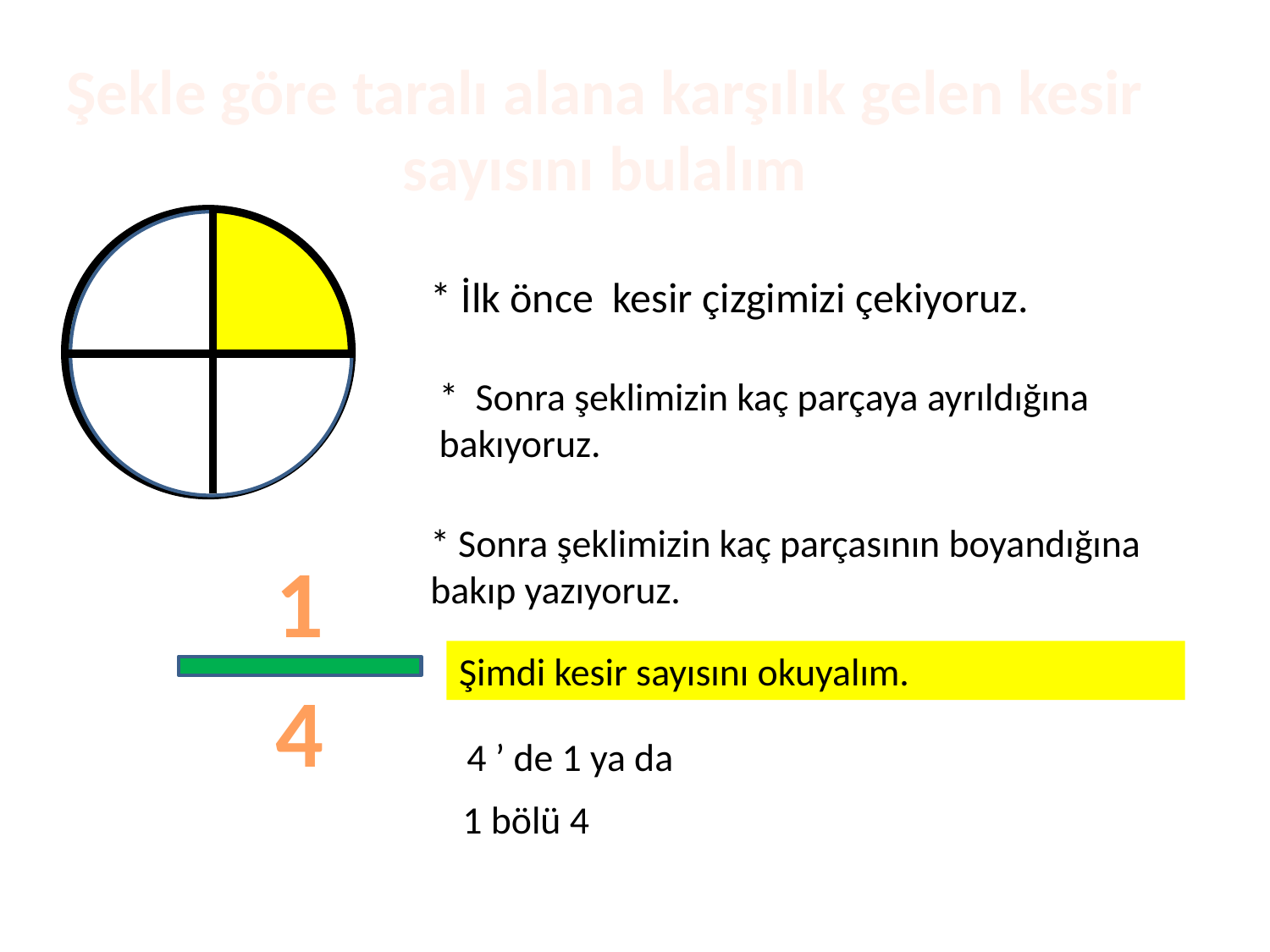

Şekle göre taralı alana karşılık gelen kesir sayısını bulalım

* İlk önce  kesir çizgimizi çekiyoruz.
*  Sonra şeklimizin kaç parçaya ayrıldığına bakıyoruz.
* Sonra şeklimizin kaç parçasının boyandığına bakıp yazıyoruz.
1

Şimdi kesir sayısını okuyalım.
4
4 ’ de 1 ya da
1 bölü 4